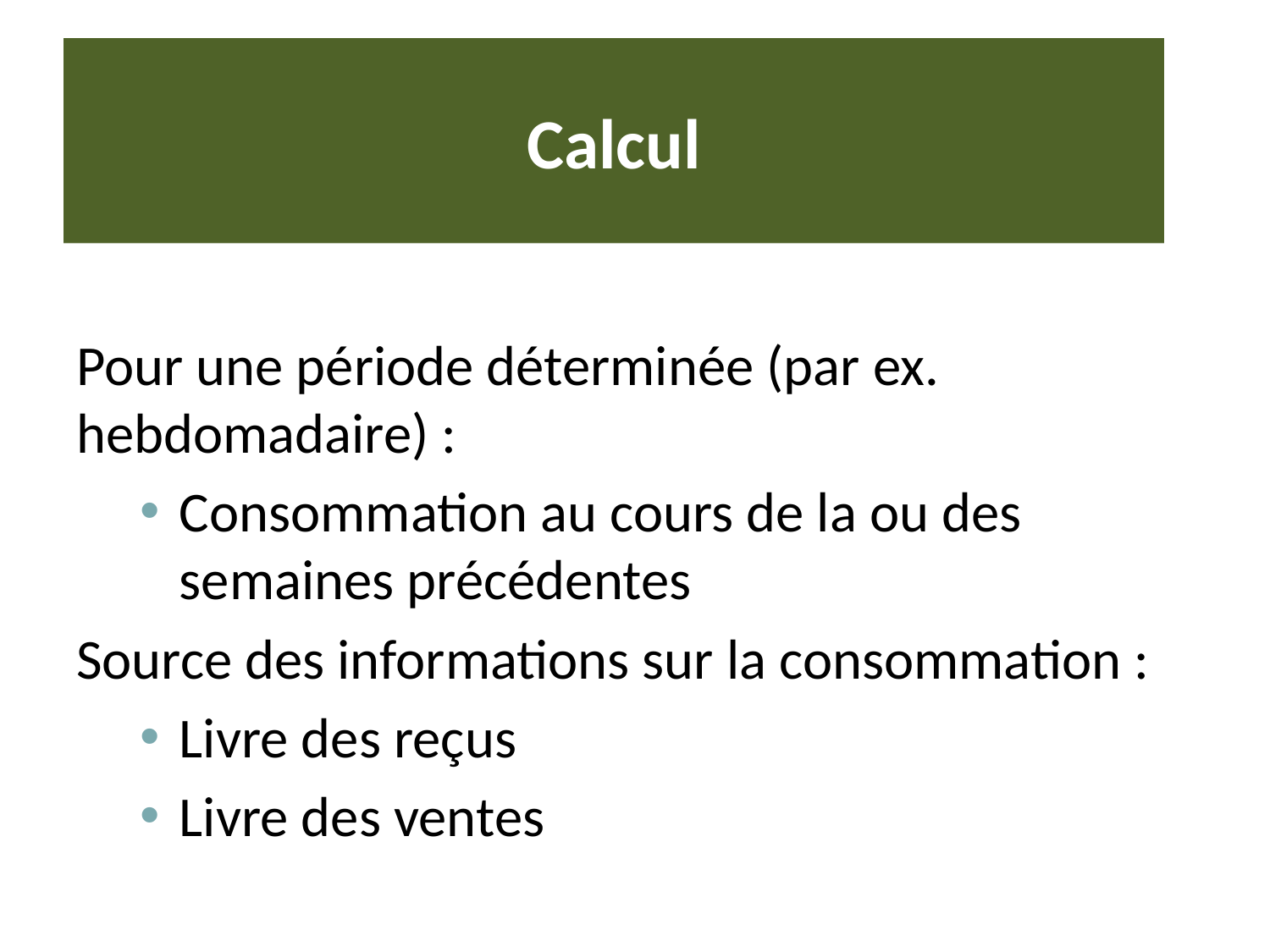

# Calcul

Pour une période déterminée (par ex. hebdomadaire) :
Consommation au cours de la ou des semaines précédentes
Source des informations sur la consommation :
Livre des reçus
Livre des ventes